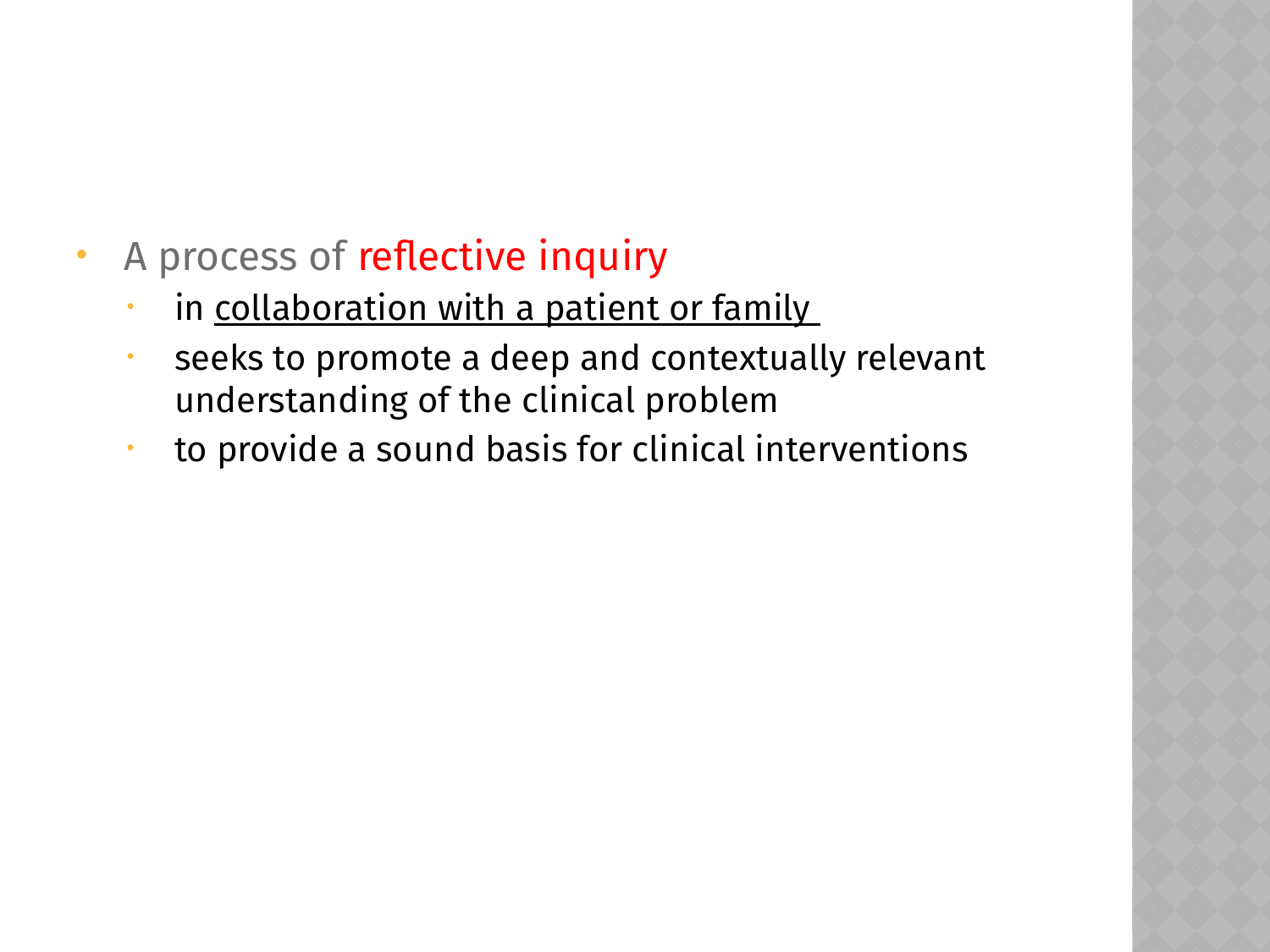

#
A process of reflective inquiry
in collaboration with a patient or family
seeks to promote a deep and contextually relevant understanding of the clinical problem
to provide a sound basis for clinical interventions